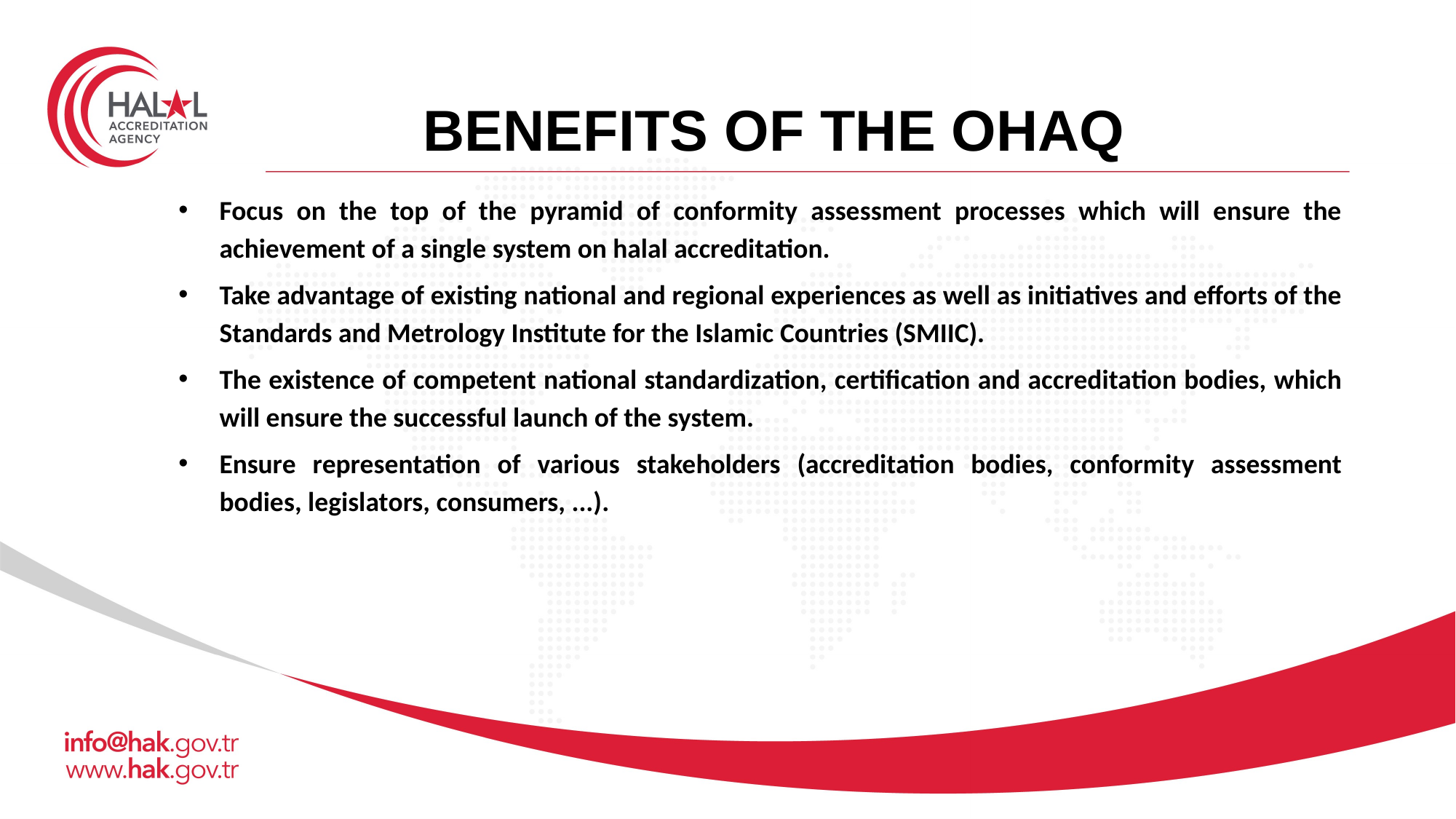

# BENEFITS OF THE OHAQ
Focus on the top of the pyramid of conformity assessment processes which will ensure the achievement of a single system on halal accreditation.
Take advantage of existing national and regional experiences as well as initiatives and efforts of the Standards and Metrology Institute for the Islamic Countries (SMIIC).
The existence of competent national standardization, certification and accreditation bodies, which will ensure the successful launch of the system.
Ensure representation of various stakeholders (accreditation bodies, conformity assessment bodies, legislators, consumers, ...).